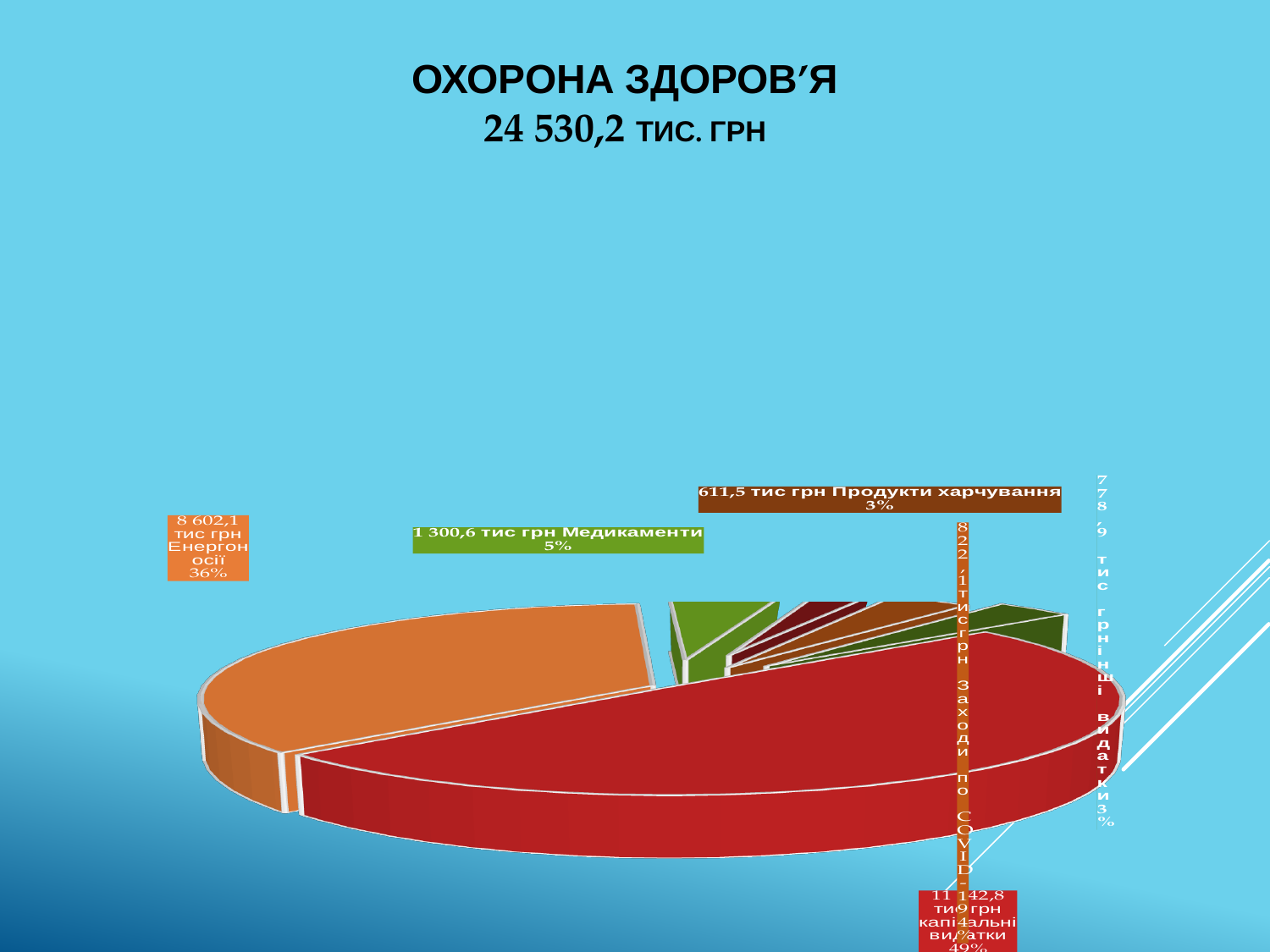

# ОХОРОНА ЗДОРОВ’Я 24 530,2 тис. грн

[unsupported chart]